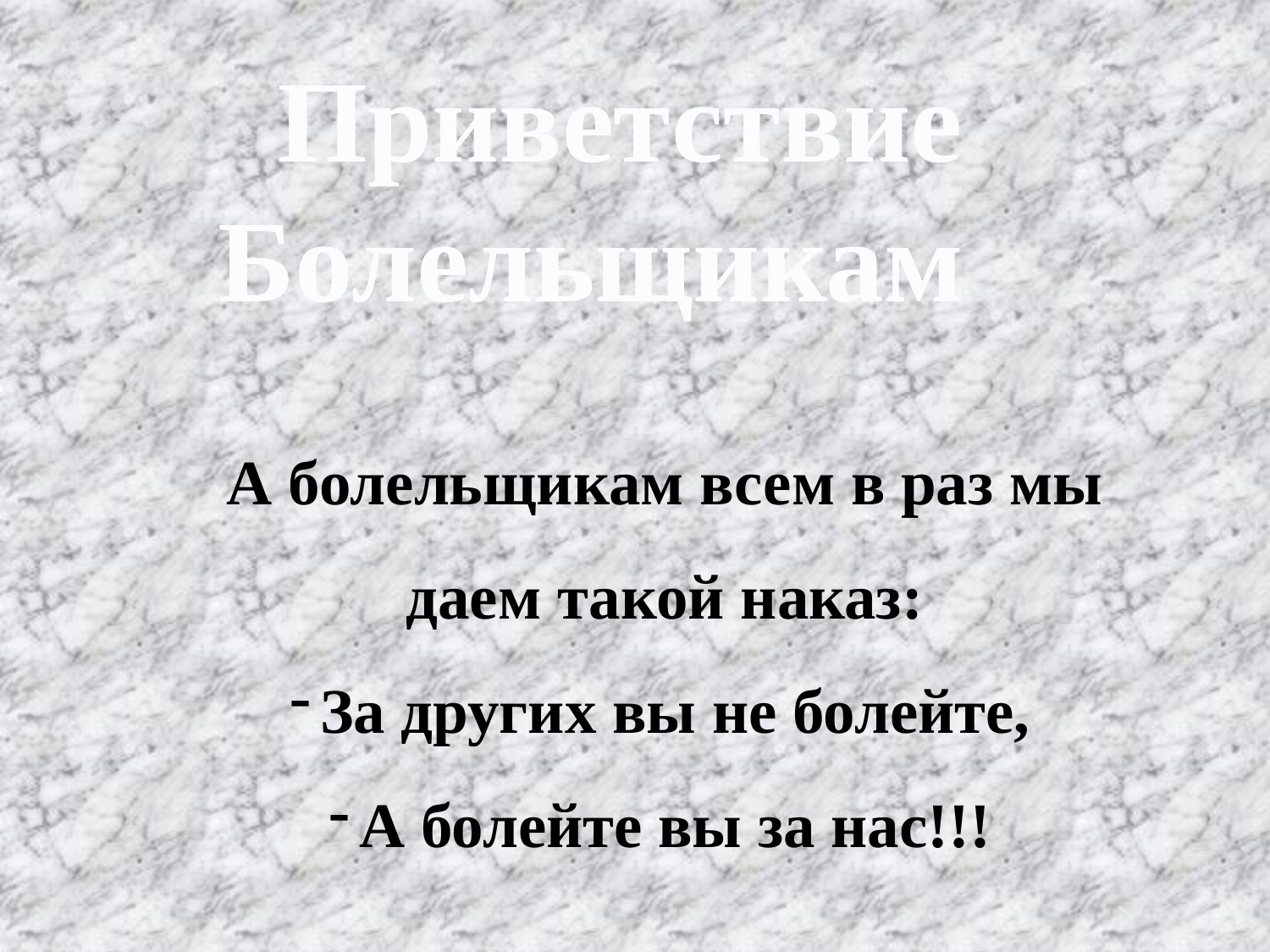

Приветствие  Болельщикам
А болельщикам всем в раз мы даем такой наказ:
За других вы не болейте,
А болейте вы за нас!!!